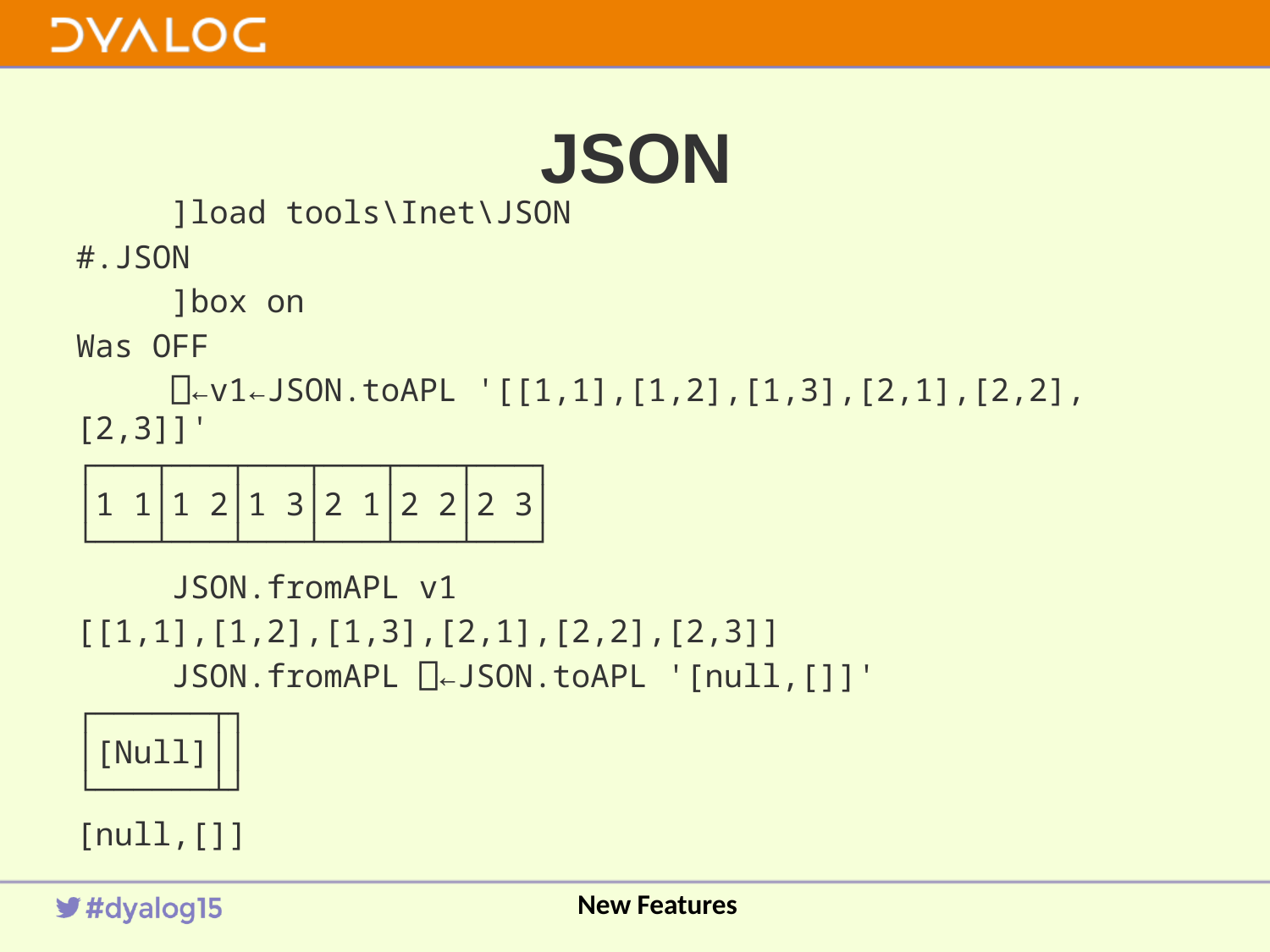

# JSON
     ]load tools\Inet\JSON
#.JSON
     ]box on
Was OFF
     ⎕←v1←JSON.toAPL '[[1,1],[1,2],[1,3],[2,1],[2,2],[2,3]]'
┌───┬───┬───┬───┬───┬───┐
│1 1│1 2│1 3│2 1│2 2│2 3│
└───┴───┴───┴───┴───┴───┘
     JSON.fromAPL v1
[[1,1],[1,2],[1,3],[2,1],[2,2],[2,3]]
     JSON.fromAPL ⎕←JSON.toAPL '[null,[]]'
┌──────┬┐
│[Null]││
└──────┴┘
[null,[]]
New Features